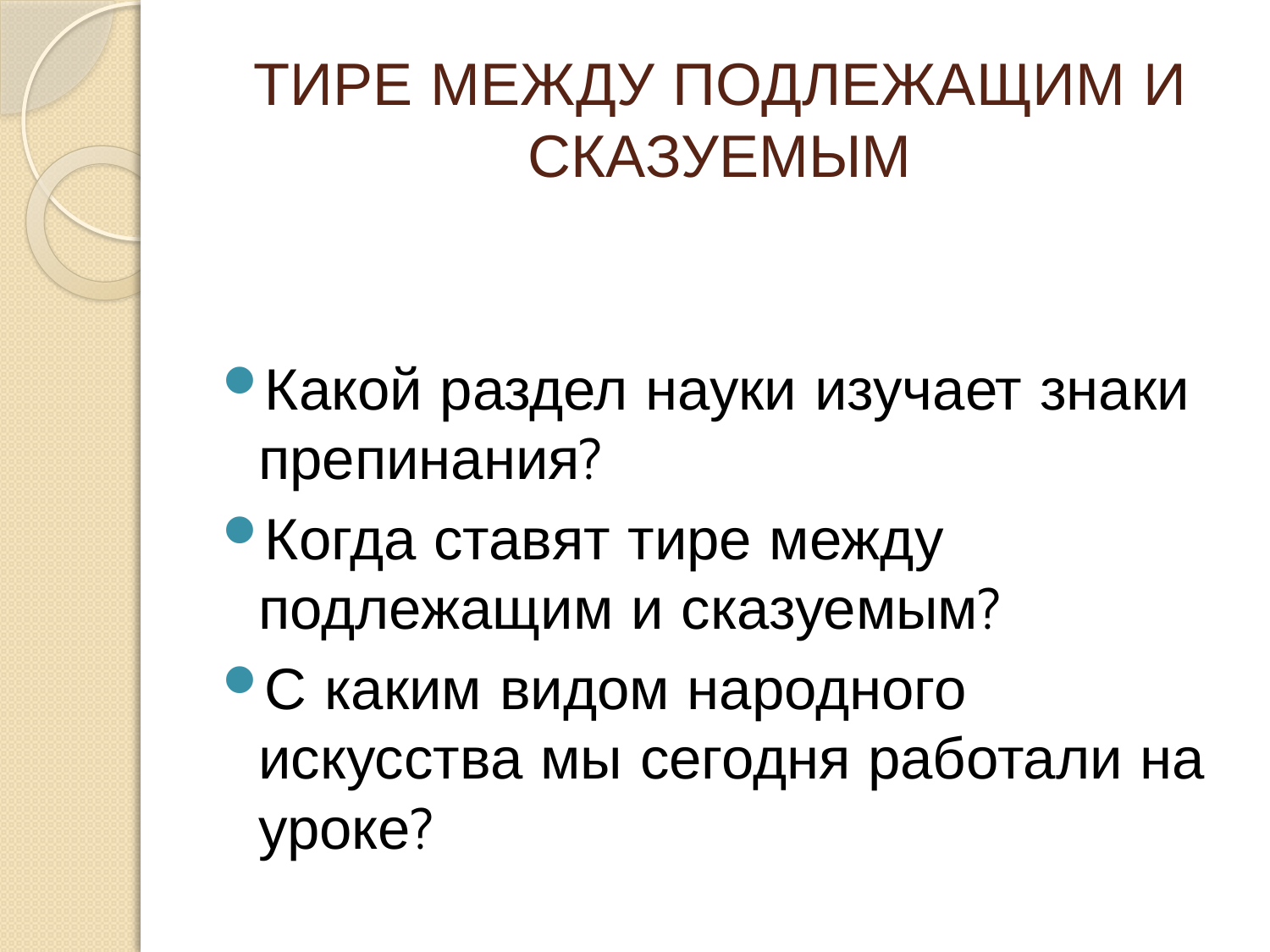

# ТИРЕ МЕЖДУ ПОДЛЕЖАЩИМ И СКАЗУЕМЫМ

Какой раздел науки изучает знаки препинания?
Когда ставят тире между подлежащим и сказуемым?
С каким видом народного искусства мы сегодня работали на уроке?